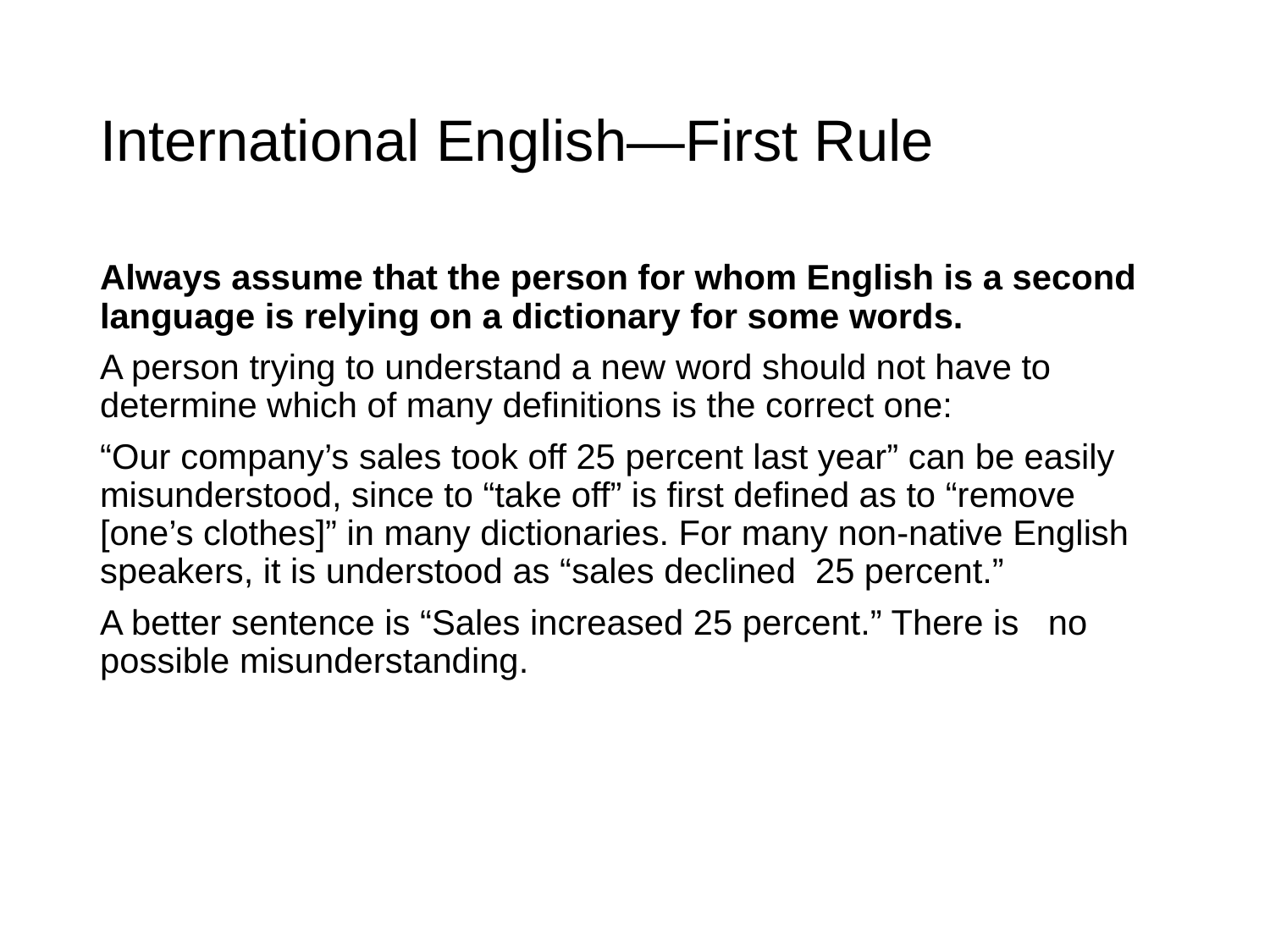

# International English—First Rule
Always assume that the person for whom English is a second language is relying on a dictionary for some words.
A person trying to understand a new word should not have to determine which of many definitions is the correct one:
“Our company’s sales took off 25 percent last year” can be easily misunderstood, since to “take off” is first defined as to “remove [one’s clothes]” in many dictionaries. For many non-native English speakers, it is understood as “sales declined  25 percent.”
A better sentence is “Sales increased 25 percent.” There is   no possible misunderstanding.